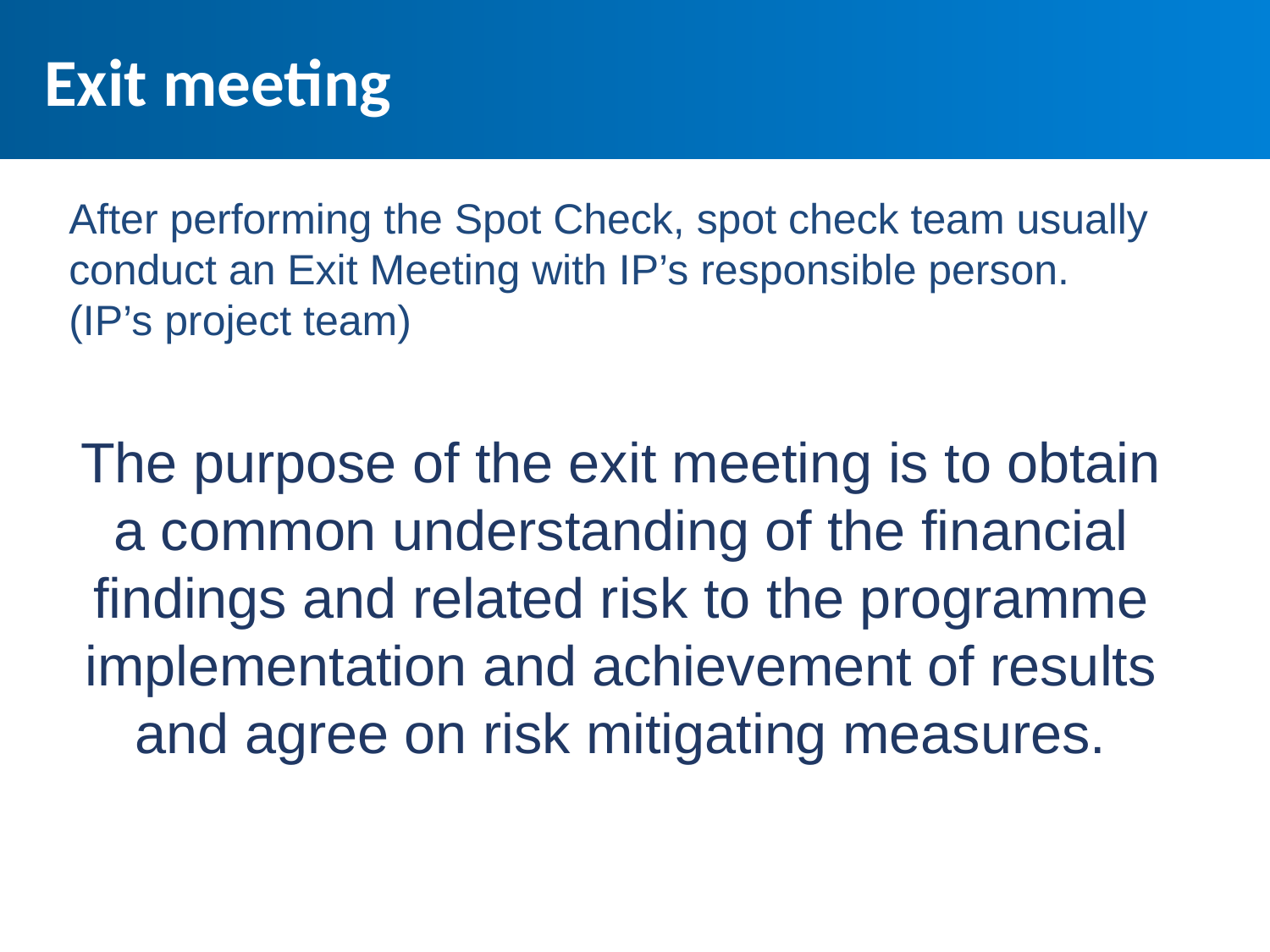

# Exit meeting
Expense testing – verify…..
After performing the Spot Check, spot check team usually conduct an Exit Meeting with IP’s responsible person. (IP’s project team)
The purpose of the exit meeting is to obtain a common understanding of the financial findings and related risk to the programme implementation and achievement of results and agree on risk mitigating measures.